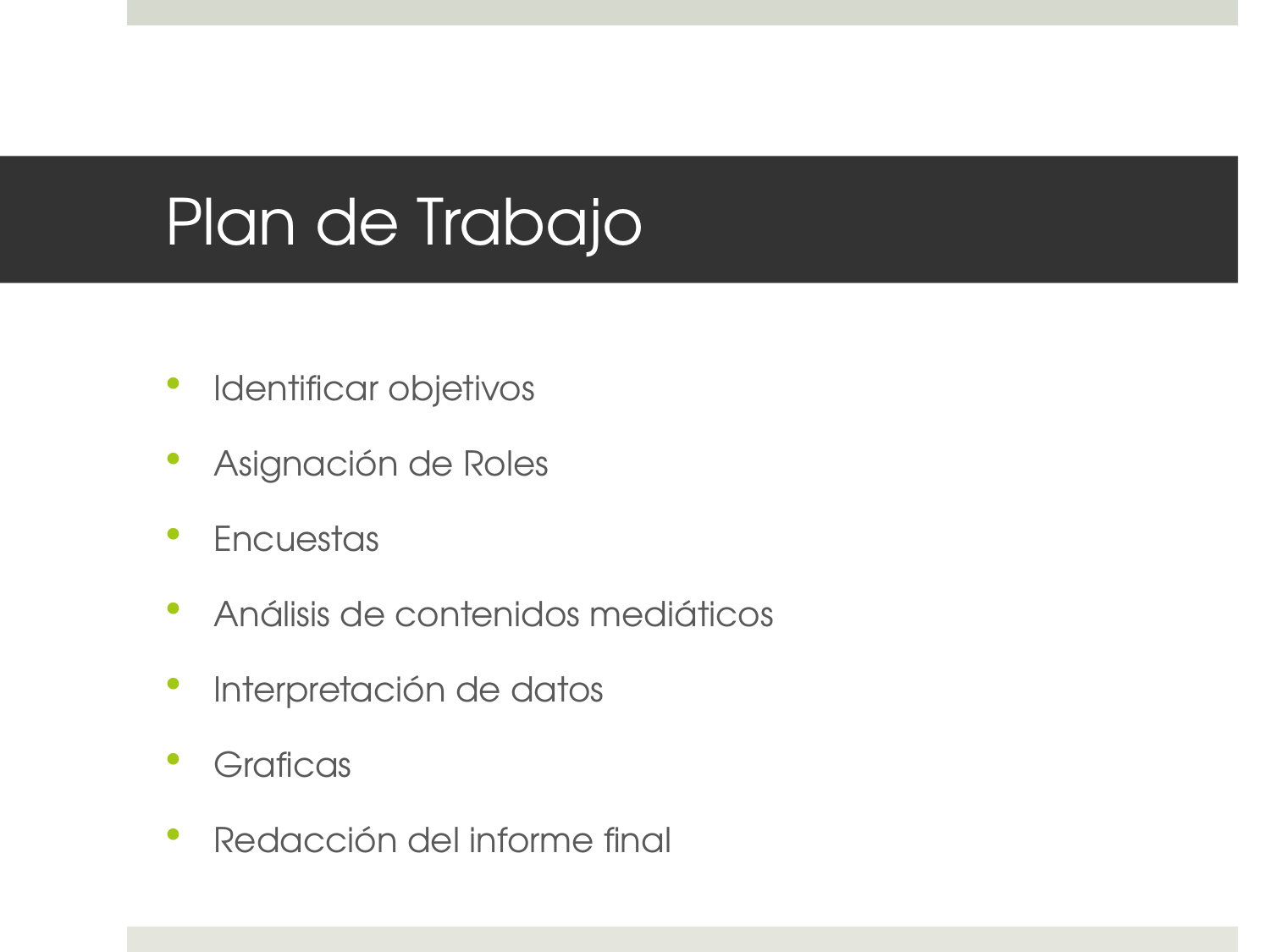

# Plan de Trabajo
Identificar objetivos
Asignación de Roles
Encuestas
Análisis de contenidos mediáticos
Interpretación de datos
Graficas
Redacción del informe final